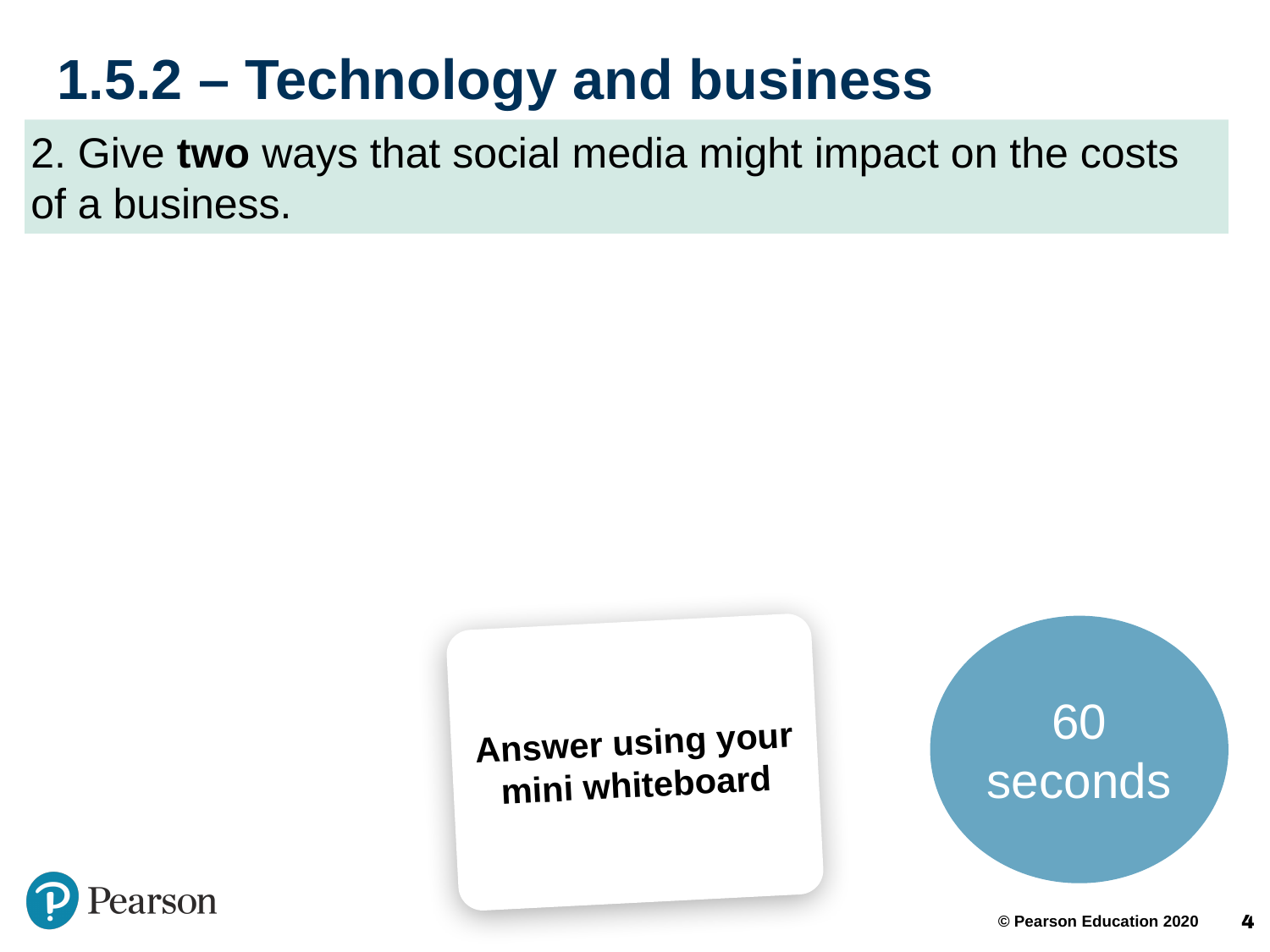

# 1.5.2 – Technology and business
2. Give two ways that social media might impact on the costs of a business.

60 seconds

Answer using your mini whiteboard

4